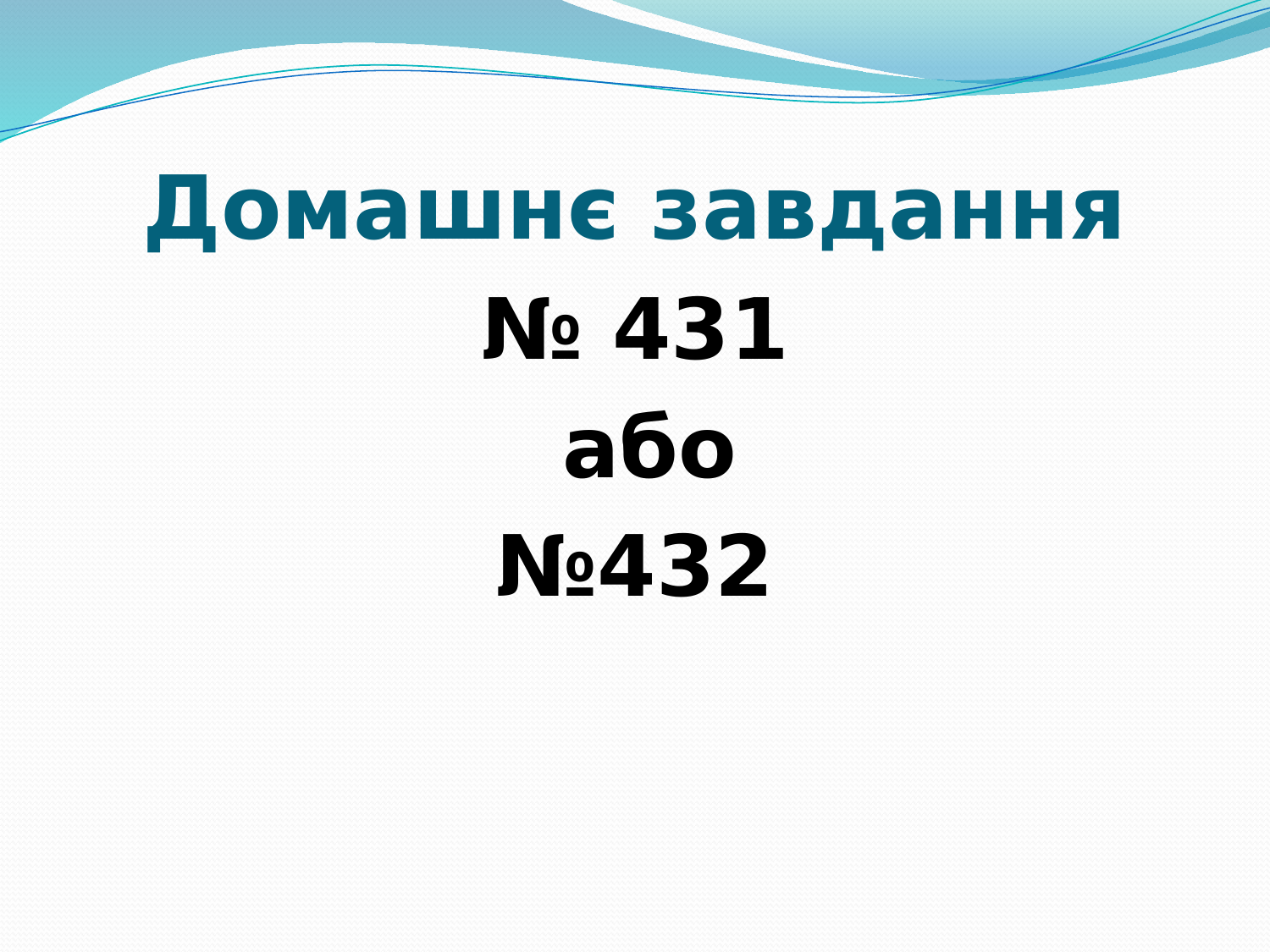

# Домашнє завдання
№ 431
 або
№432